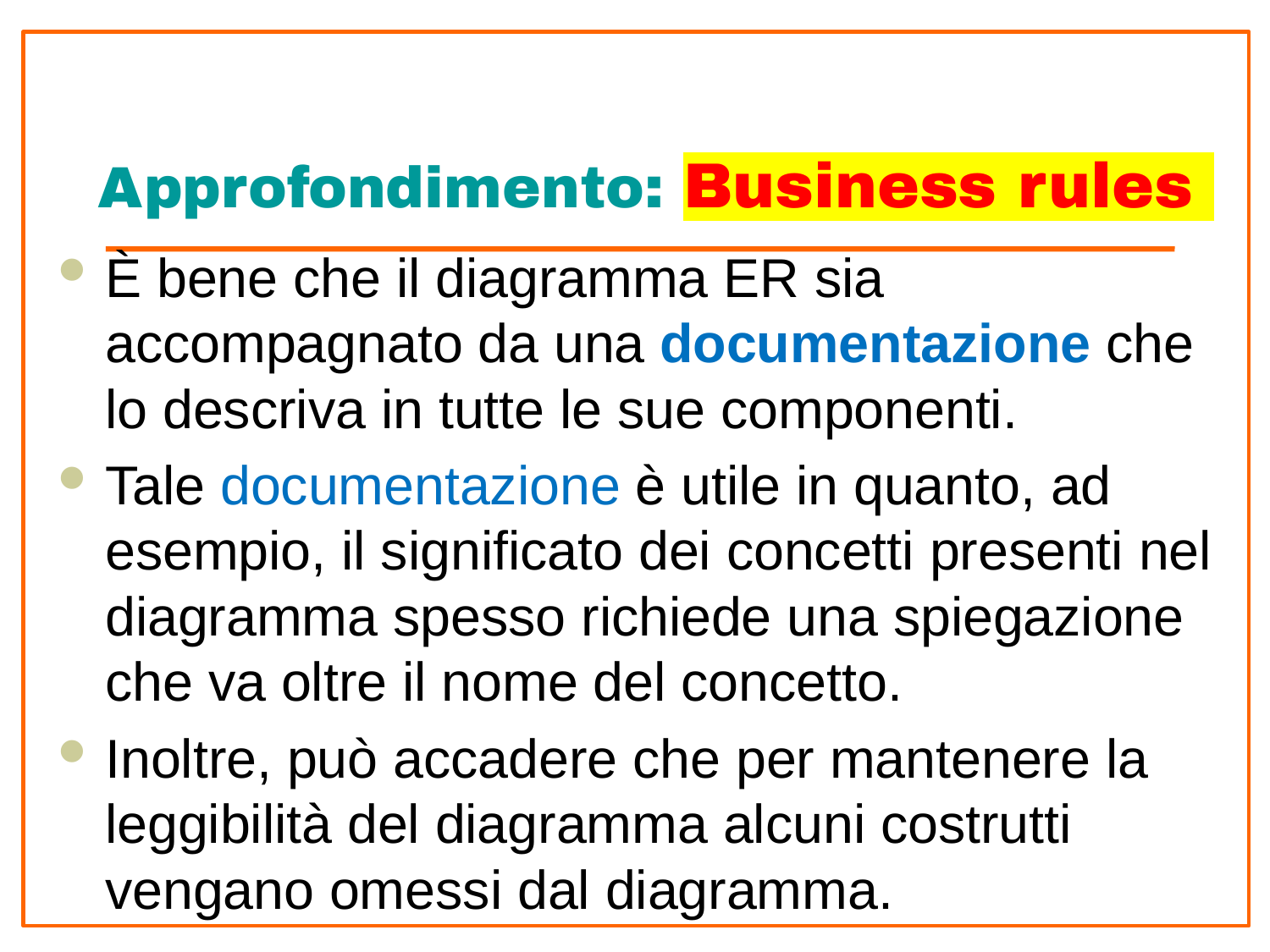

# Approfondimento: Business rules
È bene che il diagramma ER sia accompagnato da una documentazione che lo descriva in tutte le sue componenti.
Tale documentazione è utile in quanto, ad esempio, il significato dei concetti presenti nel diagramma spesso richiede una spiegazione che va oltre il nome del concetto.
Inoltre, può accadere che per mantenere la leggibilità del diagramma alcuni costrutti vengano omessi dal diagramma.